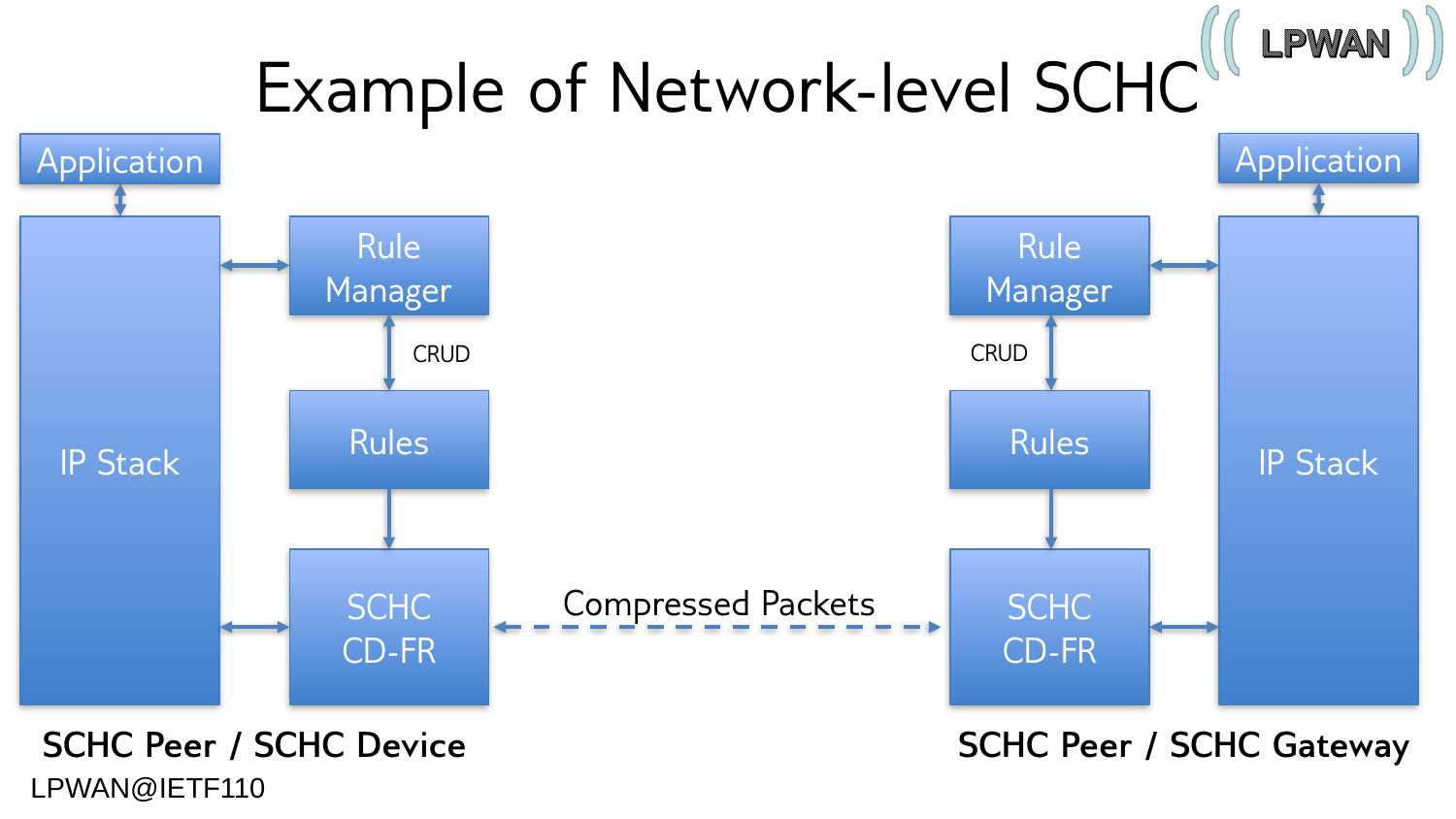

# Example of Network-level SCHC
Application
Application
Rule Manager
IP Stack
Rule Manager
IP Stack
CRUD
CRUD
Rules
Rules
SCHC
CD-FR
SCHC
CD-FR
Compressed Packets
SCHC Peer / SCHC Device
SCHC Peer / SCHC Gateway